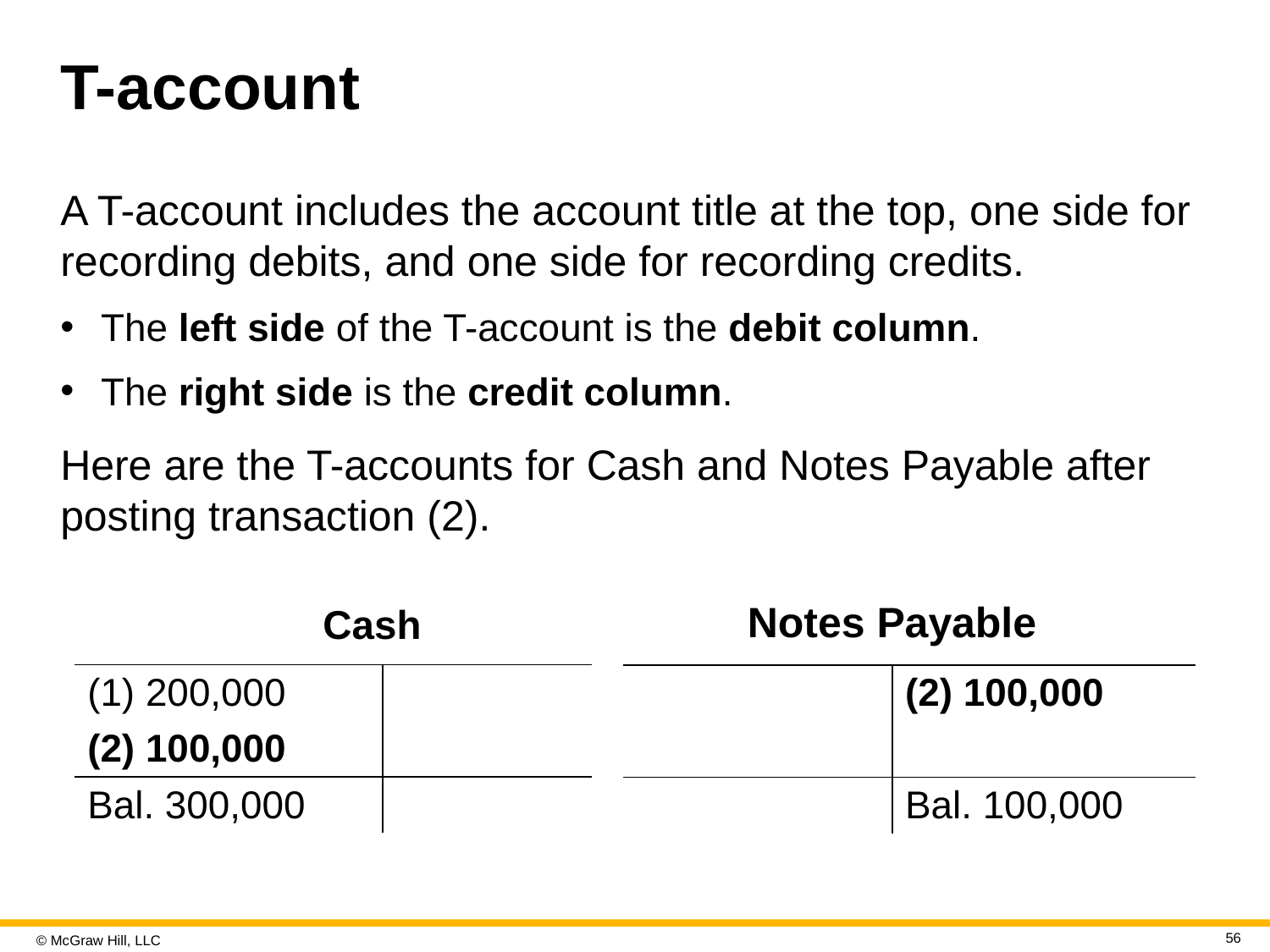

# T-account
A T-account includes the account title at the top, one side for recording debits, and one side for recording credits.
The left side of the T-account is the debit column.
The right side is the credit column.
Here are the T-accounts for Cash and Notes Payable after posting transaction (2).
Cash
Notes Payable
| (1) 200,000 |  |
| --- | --- |
| (2) 100,000 |  |
| Bal. 300,000 |  |
|  | (2) 100,000 |
| --- | --- |
|  |  |
|  | Bal. 100,000 |
56